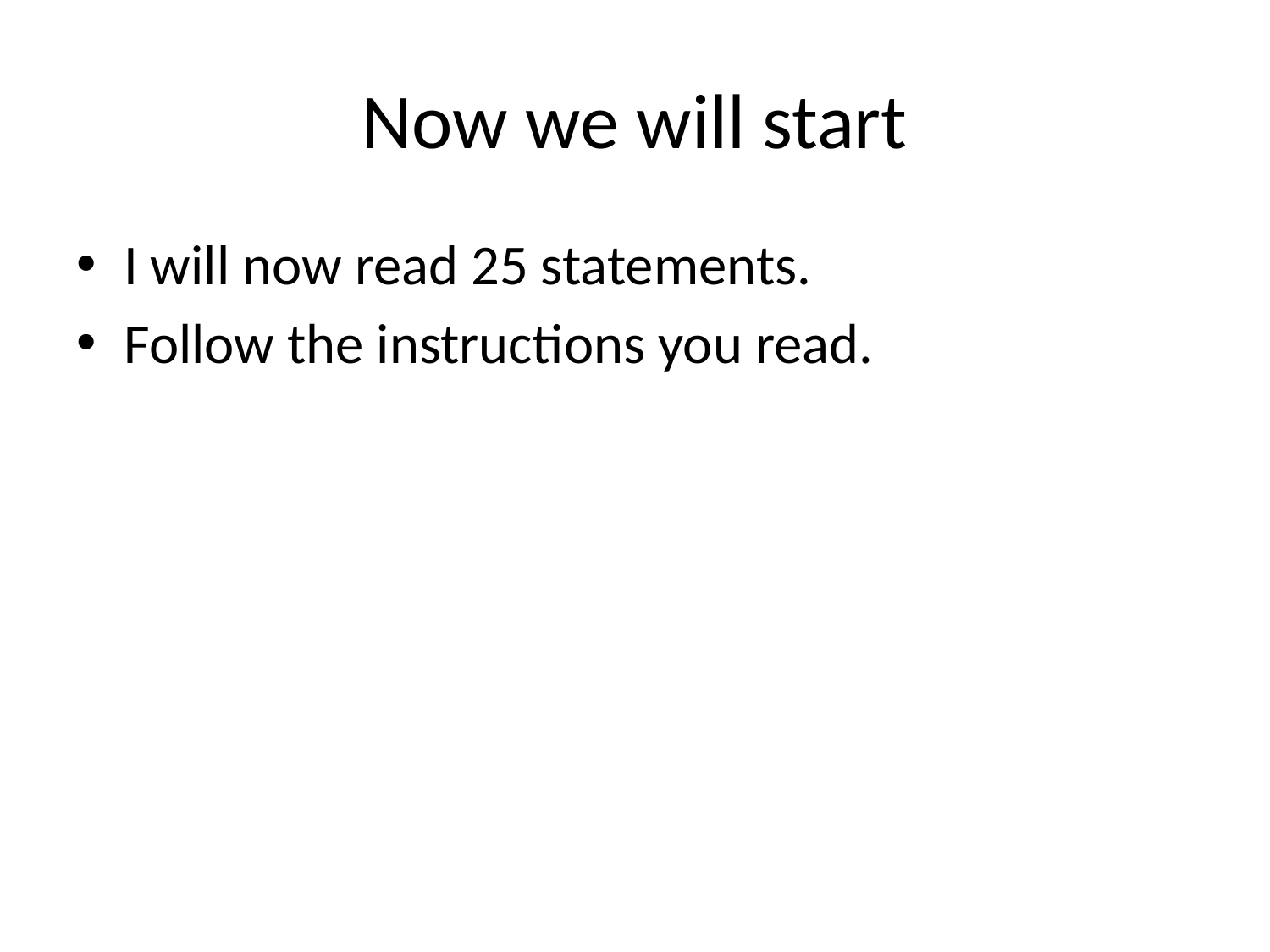

# Now we will start
I will now read 25 statements.
Follow the instructions you read.